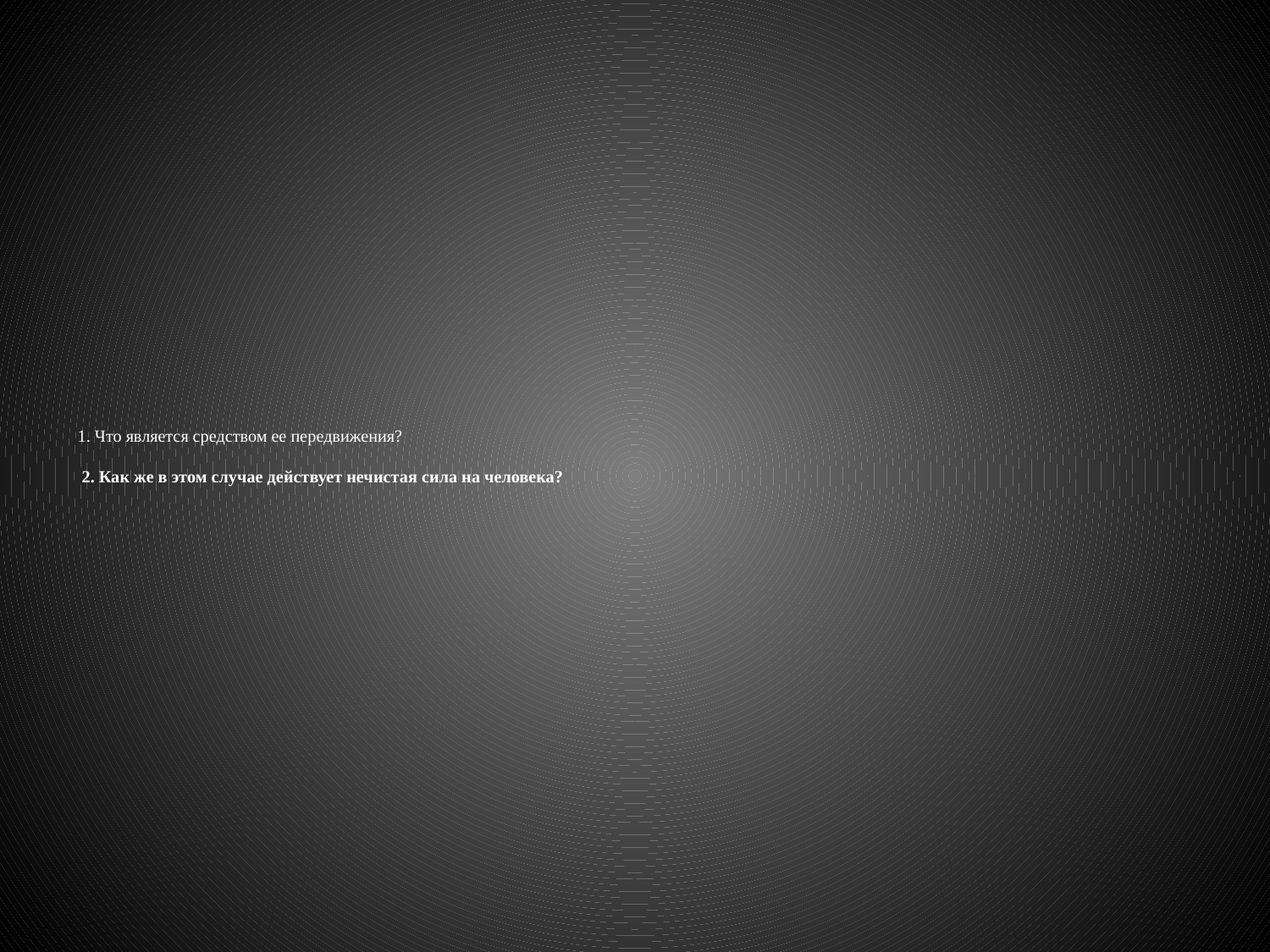

# 1. Что является средством ее передвижения? 2. Как же в этом случае действует нечистая сила на человека?